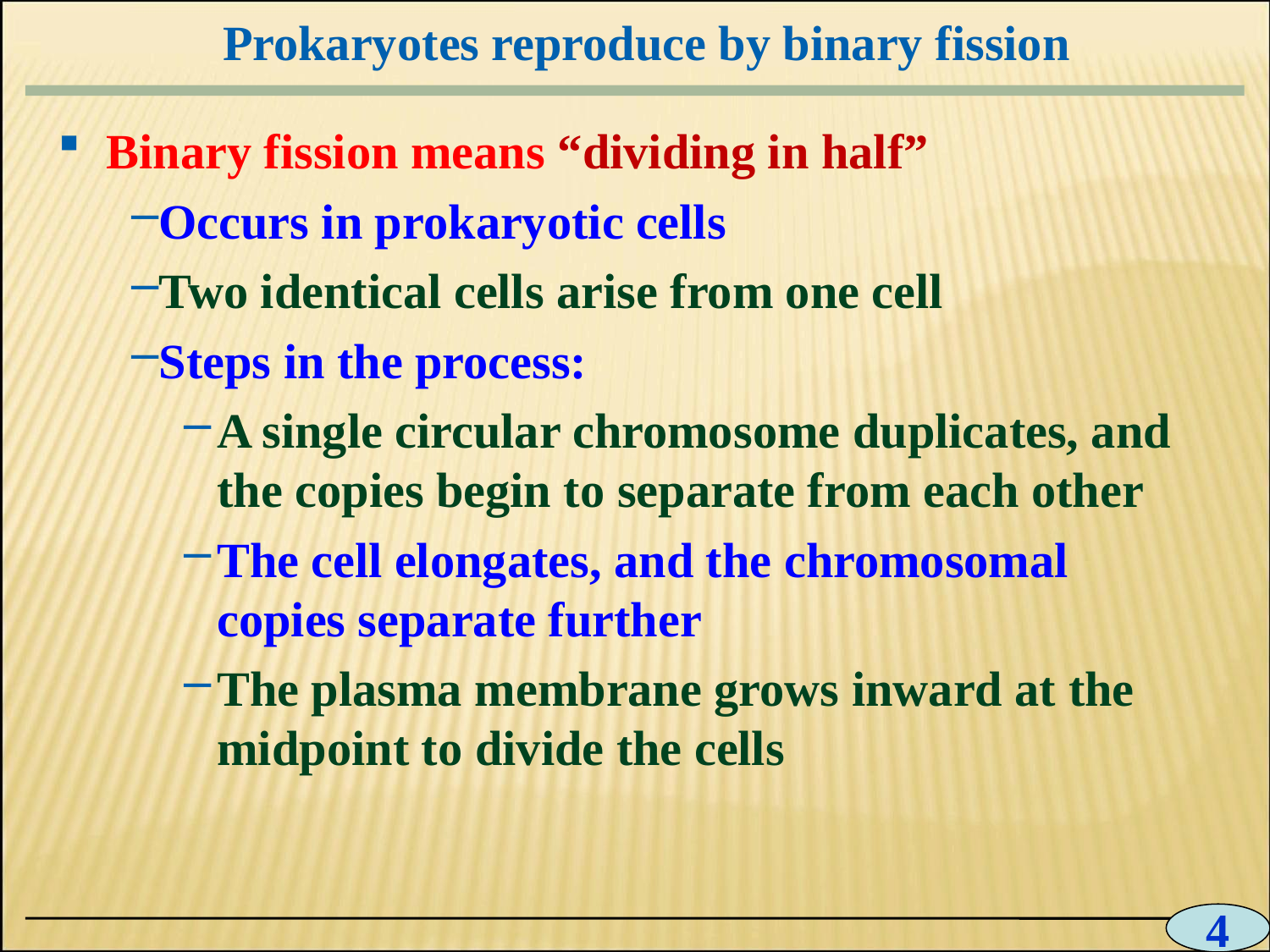

Prokaryotes reproduce by binary fission
0

Binary fission means “dividing in half”
Occurs in prokaryotic cells
Two identical cells arise from one cell
Steps in the process:
A single circular chromosome duplicates, and the copies begin to separate from each other
The cell elongates, and the chromosomal copies separate further
The plasma membrane grows inward at the midpoint to divide the cells

4